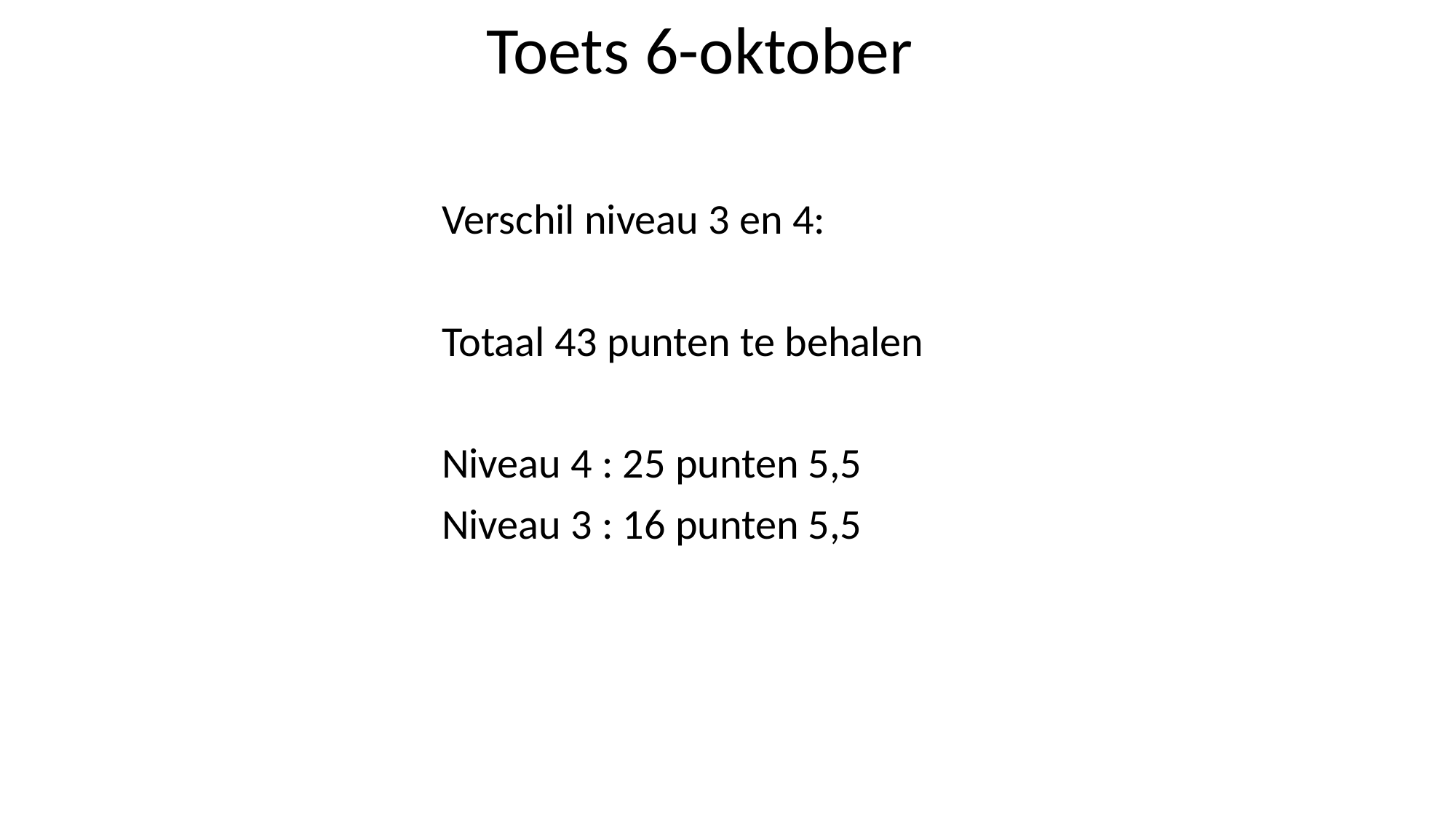

# Toets 6-oktober
Verschil niveau 3 en 4:

Totaal 43 punten te behalen

Niveau 4 : 25 punten 5,5
Niveau 3 : 16 punten 5,5